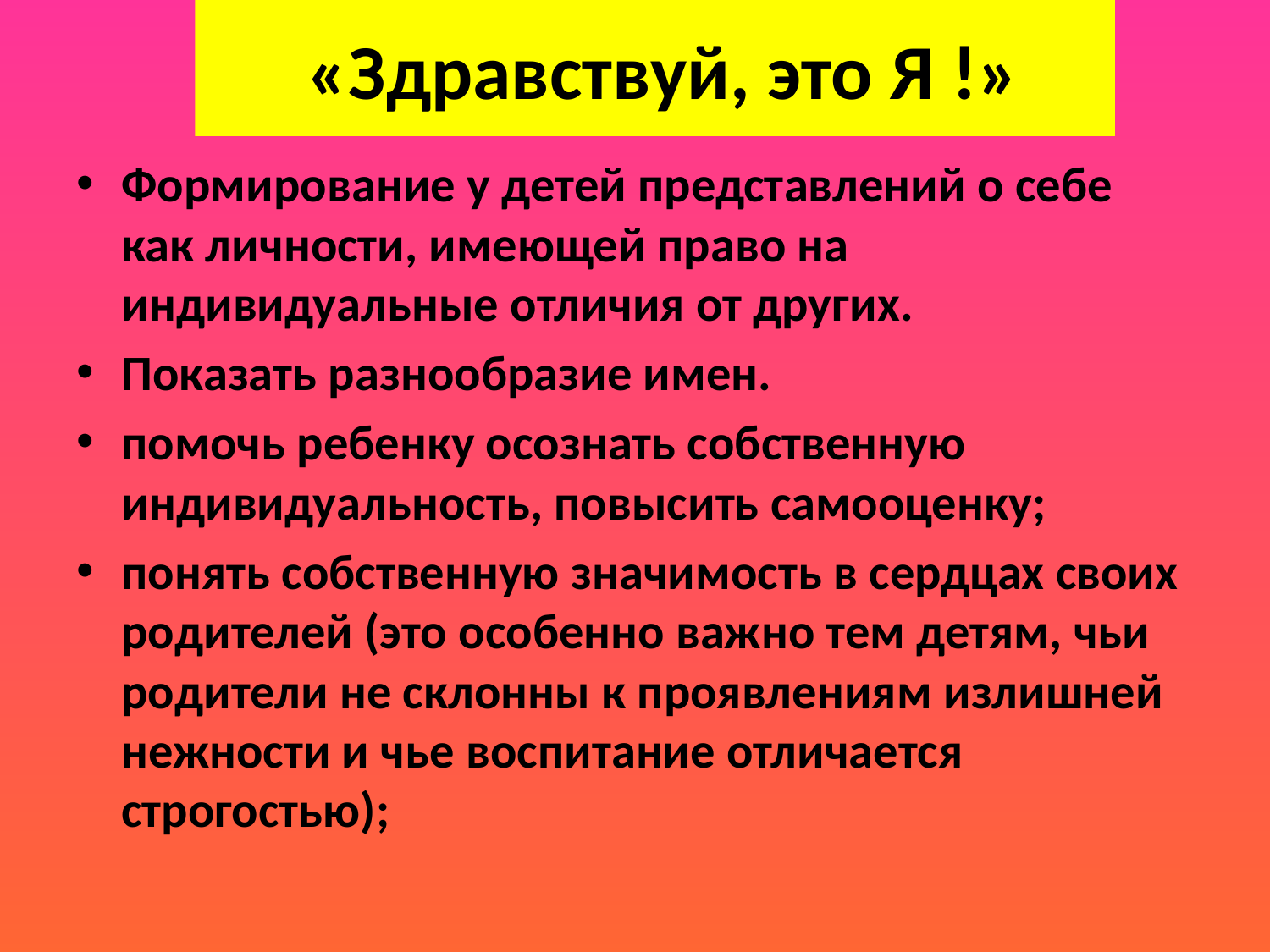

# «Здравствуй, это Я !»
Формирование у детей представлений о себе как личности, имеющей право на индивидуальные отличия от других.
Показать разнообразие имен.
помочь ребенку осознать собственную индивидуальность, повысить самооценку;
понять собственную значимость в сердцах своих родителей (это особенно важно тем детям, чьи родители не склонны к проявлениям излишней нежности и чье воспитание отличается строгостью);